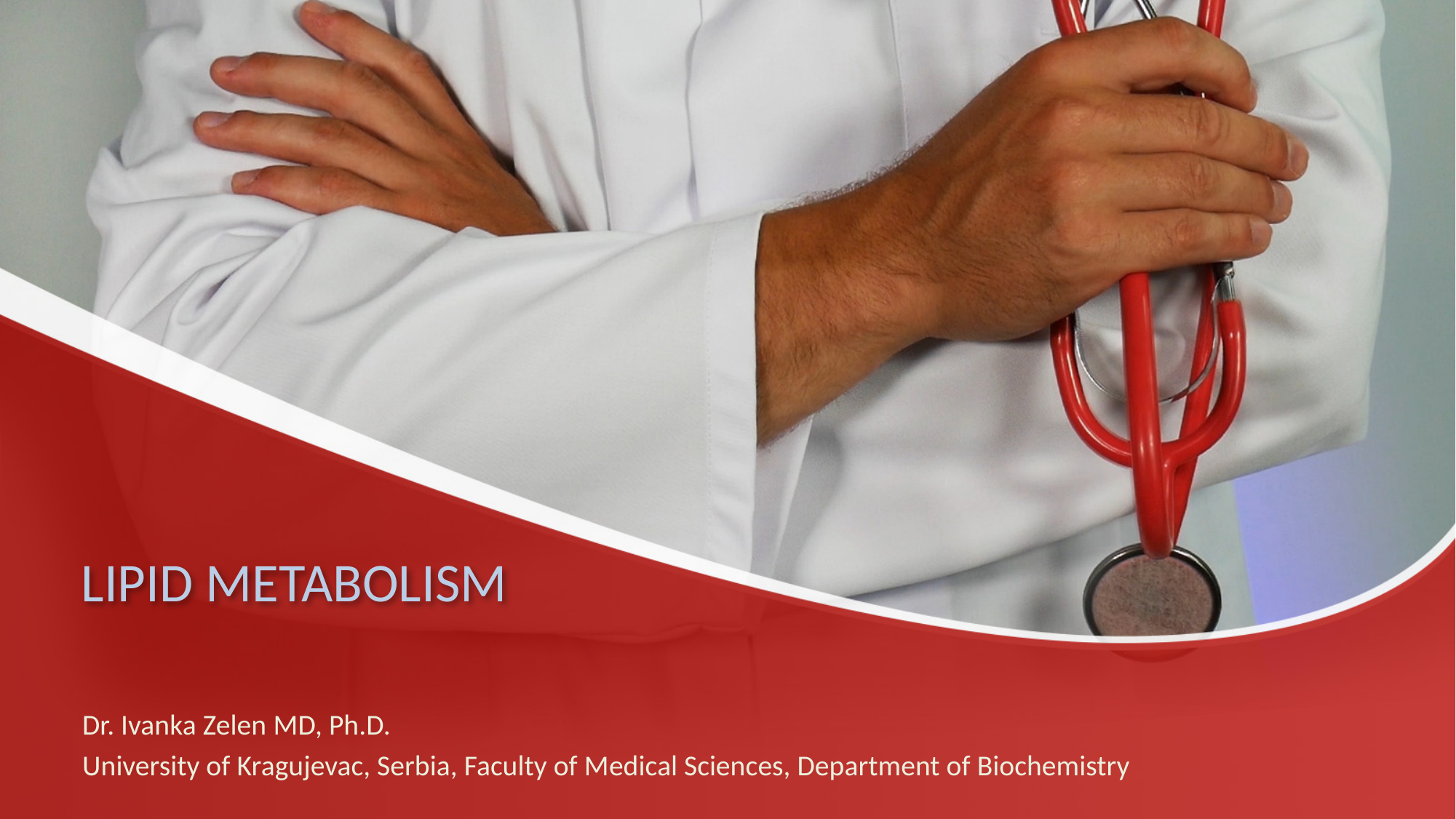

# LIPID METABOLISM
Dr. Ivanka Zelen MD, Ph.D.
University of Kragujevac, Serbia, Faculty of Medical Sciences, Department of Biochemistry